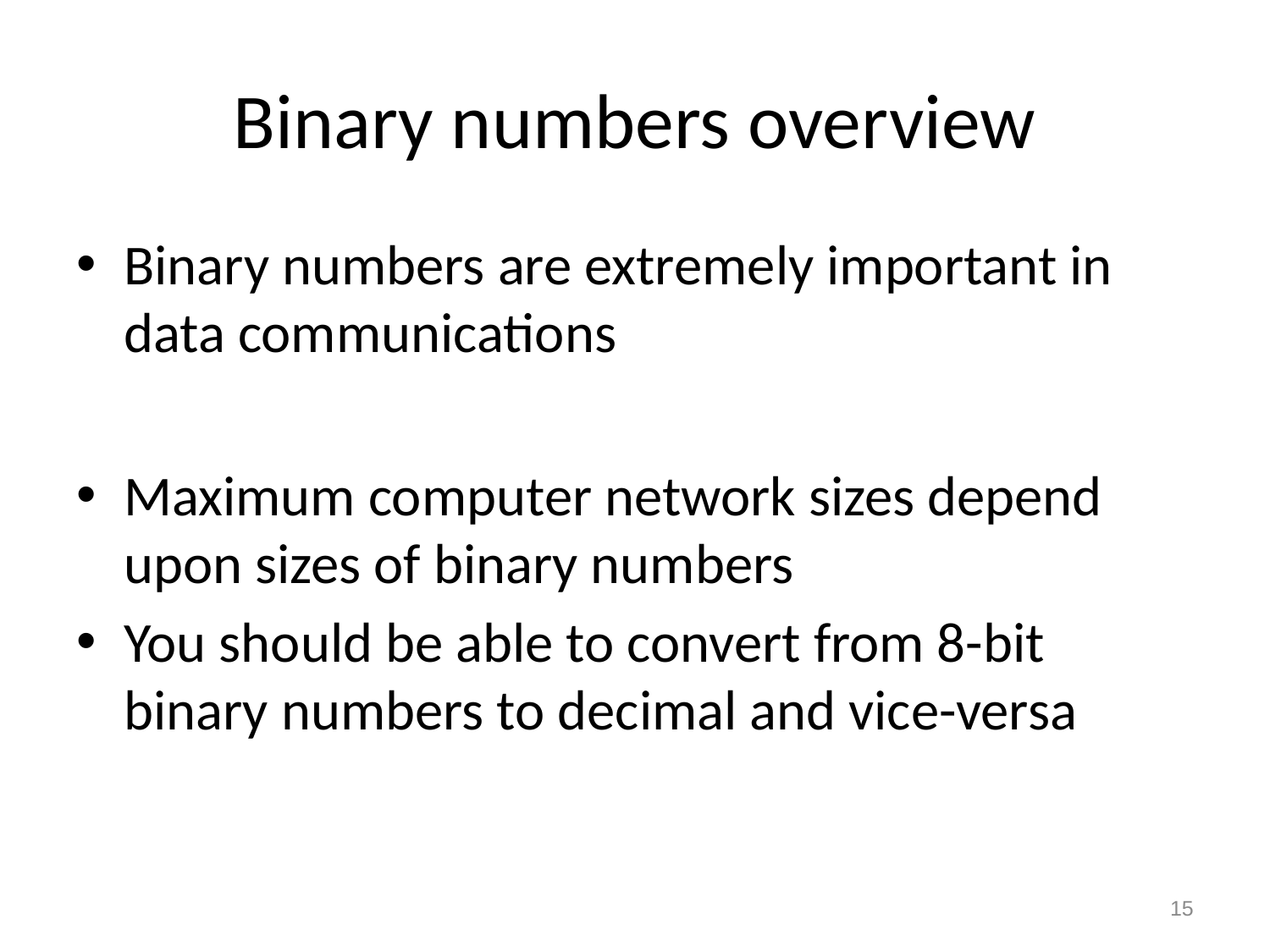

# Binary numbers overview
Binary numbers are extremely important in data communications

Maximum computer network sizes depend upon sizes of binary numbers
You should be able to convert from 8-bit binary numbers to decimal and vice-versa
15